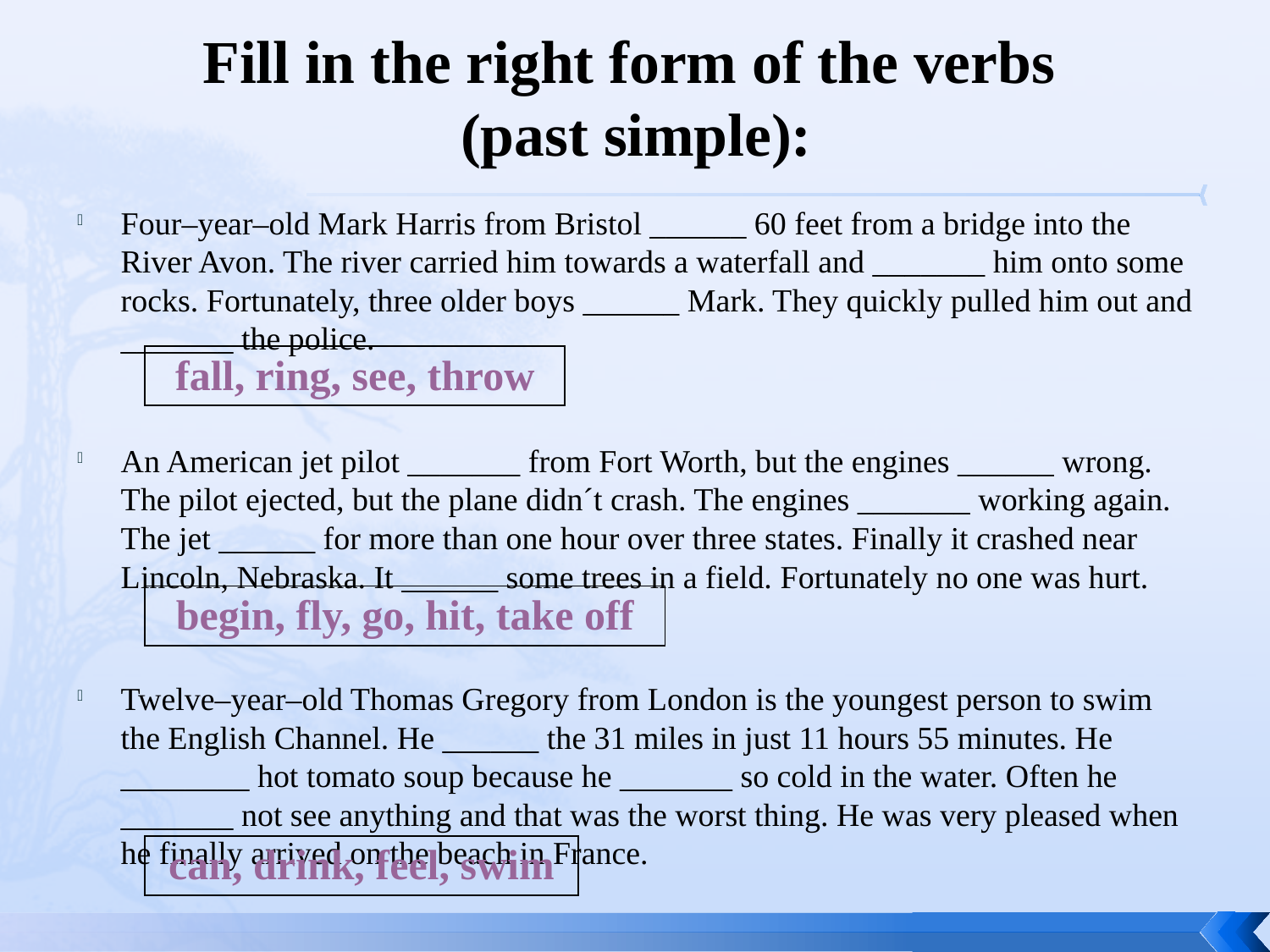

# Fill in the right form of the verbs (past simple):
Four–year–old Mark Harris from Bristol ______ 60 feet from a bridge into the River Avon. The river carried him towards a waterfall and _______ him onto some rocks. Fortunately, three older boys ______ Mark. They quickly pulled him out and _______ the police.
An American jet pilot _______ from Fort Worth, but the engines ______ wrong. The pilot ejected, but the plane didn´t crash. The engines _______ working again. The jet ______ for more than one hour over three states. Finally it crashed near Lincoln, Nebraska. It ______ some trees in a field. Fortunately no one was hurt.
Twelve–year–old Thomas Gregory from London is the youngest person to swim the English Channel. He ______ the 31 miles in just 11 hours 55 minutes. He ________ hot tomato soup because he _______ so cold in the water. Often he _______ not see anything and that was the worst thing. He was very pleased when he finally arrived on the beach in France.
| fall, ring, see, throw |
| --- |
| begin, fly, go, hit, take off |
| --- |
| can, drink, feel, swim |
| --- |